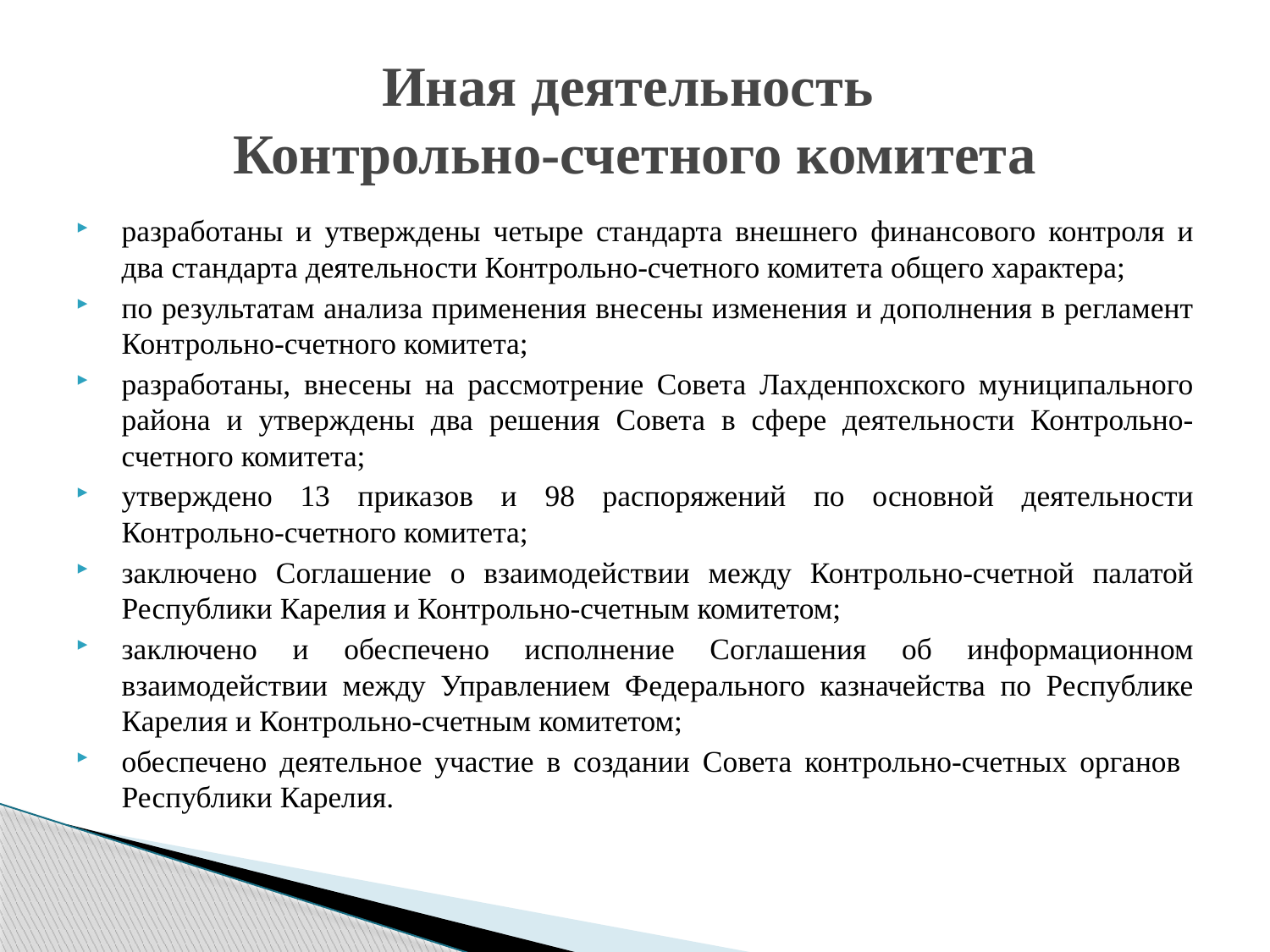

# Иная деятельность Контрольно-счетного комитета
разработаны и утверждены четыре стандарта внешнего финансового контроля и два стандарта деятельности Контрольно-счетного комитета общего характера;
по результатам анализа применения внесены изменения и дополнения в регламент Контрольно-счетного комитета;
разработаны, внесены на рассмотрение Совета Лахденпохского муниципального района и утверждены два решения Совета в сфере деятельности Контрольно-счетного комитета;
утверждено 13 приказов и 98 распоряжений по основной деятельности Контрольно-счетного комитета;
заключено Соглашение о взаимодействии между Контрольно-счетной палатой Республики Карелия и Контрольно-счетным комитетом;
заключено и обеспечено исполнение Соглашения об информационном взаимодействии между Управлением Федерального казначейства по Республике Карелия и Контрольно-счетным комитетом;
обеспечено деятельное участие в создании Совета контрольно-счетных органов  Республики Карелия.